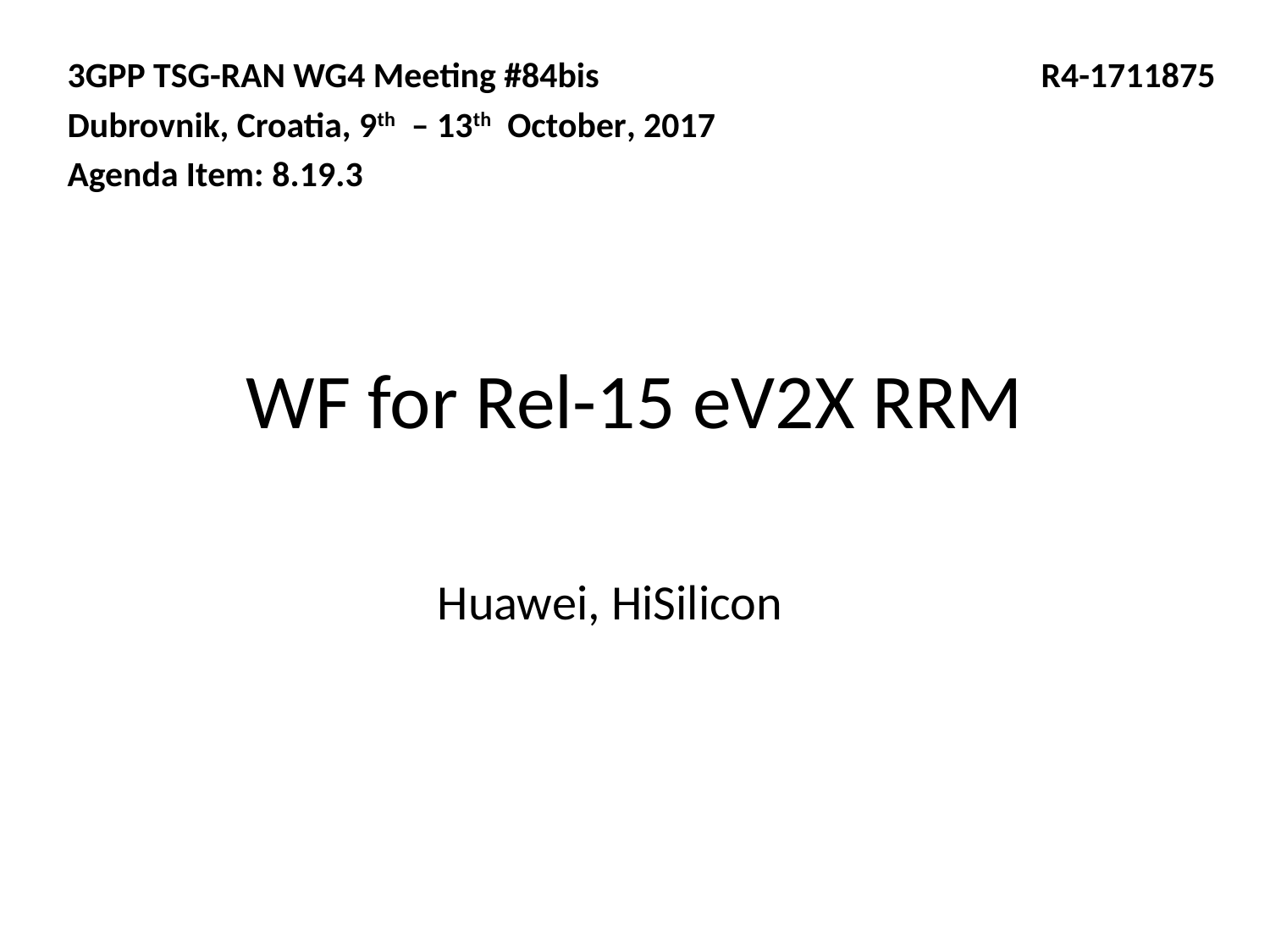

3GPP TSG-RAN WG4 Meeting #84bis                                                       R4-1711875
Dubrovnik, Croatia, 9th  – 13th  October, 2017
Agenda Item: 8.19.3
# WF for Rel-15 eV2X RRM
Huawei, HiSilicon